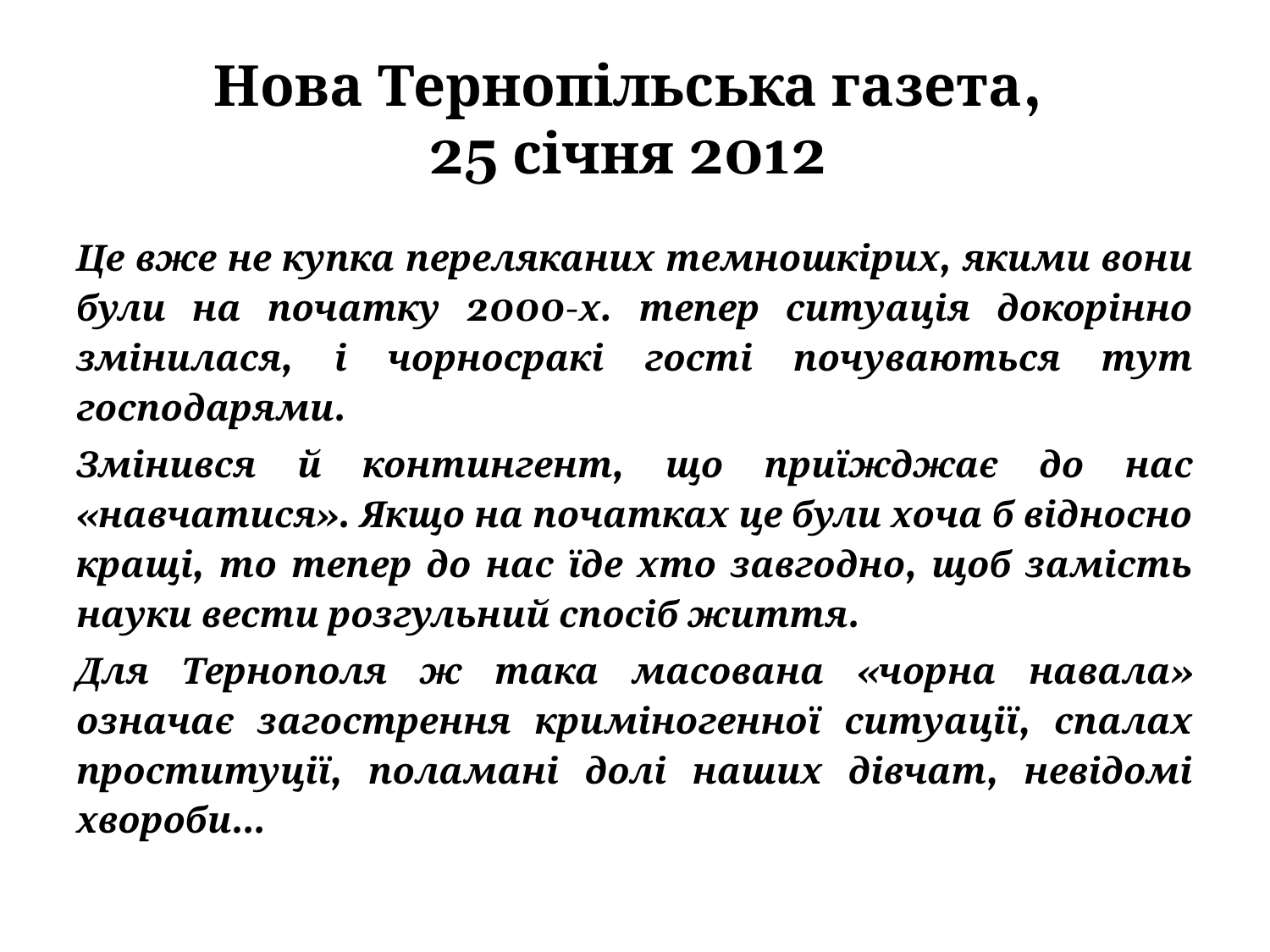

# Нова Тернопільська газета, 25 січня 2012
Це вже не купка переляканих темношкірих, якими вони були на початку 2000-х. тепер ситуація докорінно змінилася, і чорносракі гості почуваються тут господарями.
Змінився й контингент, що приїжджає до нас «навчатися». Якщо на початках це були хоча б відносно кращі, то тепер до нас їде хто завгодно, щоб замість науки вести розгульний спосіб життя.
Для Тернополя ж така масована «чорна навала» означає загострення криміногенної ситуації, спалах проституції, поламані долі наших дівчат, невідомі хвороби…